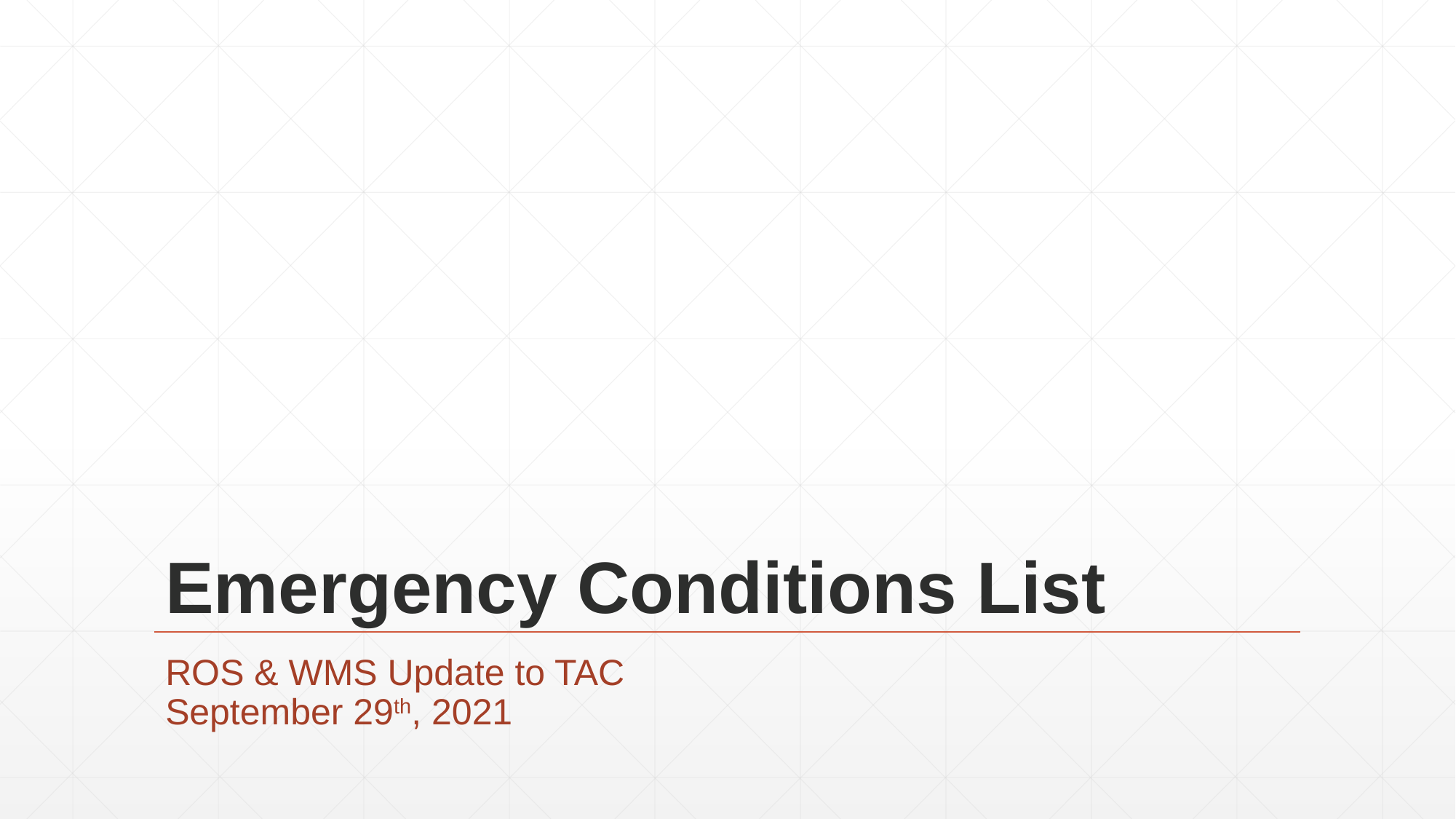

# Emergency Conditions List
ROS & WMS Update to TAC
September 29th, 2021